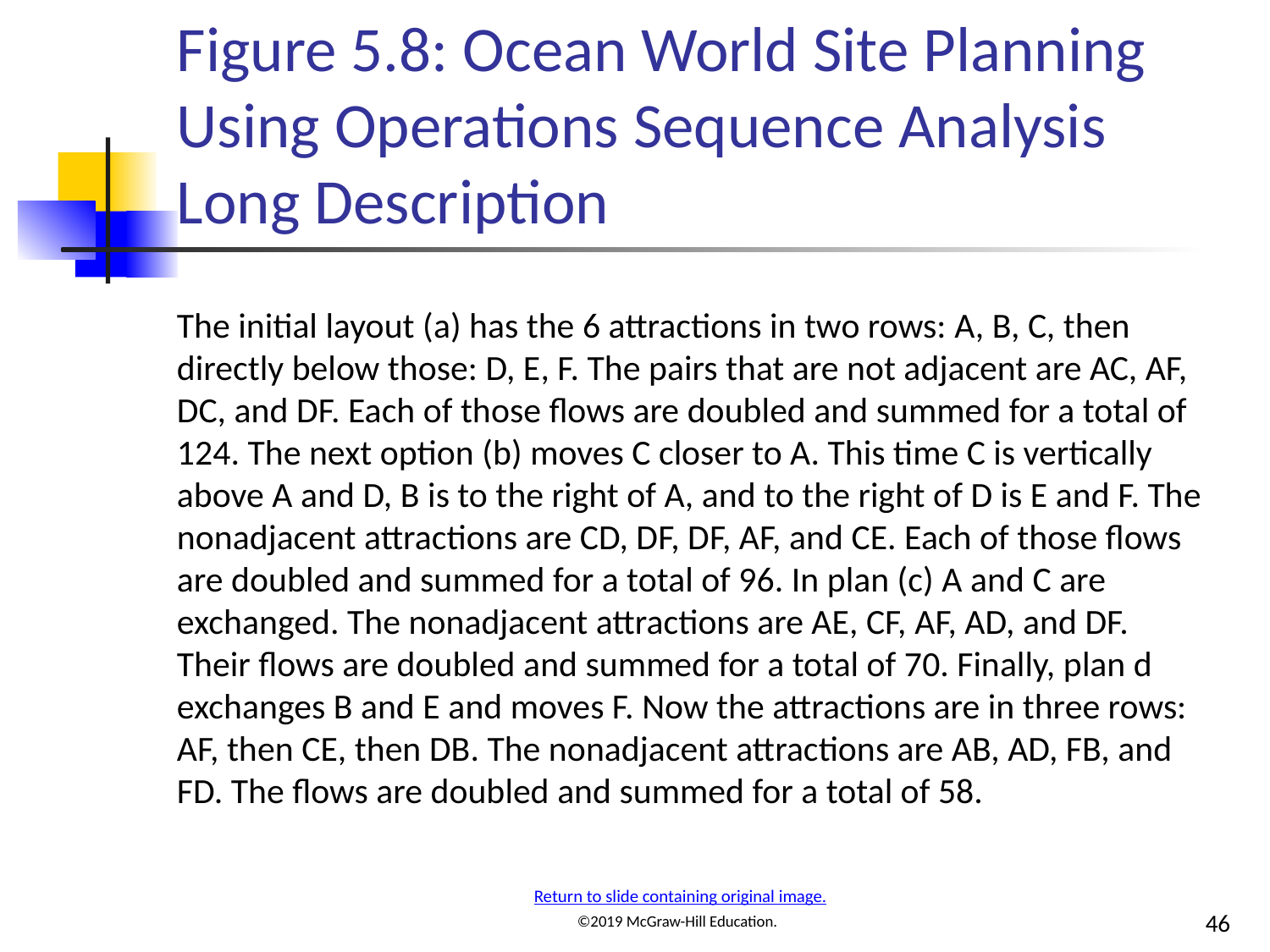

# Figure 5.8: Ocean World Site Planning Using Operations Sequence Analysis Long Description
The initial layout (a) has the 6 attractions in two rows: A, B, C, then directly below those: D, E, F. The pairs that are not adjacent are AC, AF, DC, and DF. Each of those flows are doubled and summed for a total of 124. The next option (b) moves C closer to A. This time C is vertically above A and D, B is to the right of A, and to the right of D is E and F. The nonadjacent attractions are CD, DF, DF, AF, and CE. Each of those flows are doubled and summed for a total of 96. In plan (c) A and C are exchanged. The nonadjacent attractions are AE, CF, AF, AD, and DF. Their flows are doubled and summed for a total of 70. Finally, plan d exchanges B and E and moves F. Now the attractions are in three rows: AF, then CE, then DB. The nonadjacent attractions are AB, AD, FB, and FD. The flows are doubled and summed for a total of 58.
Return to slide containing original image.